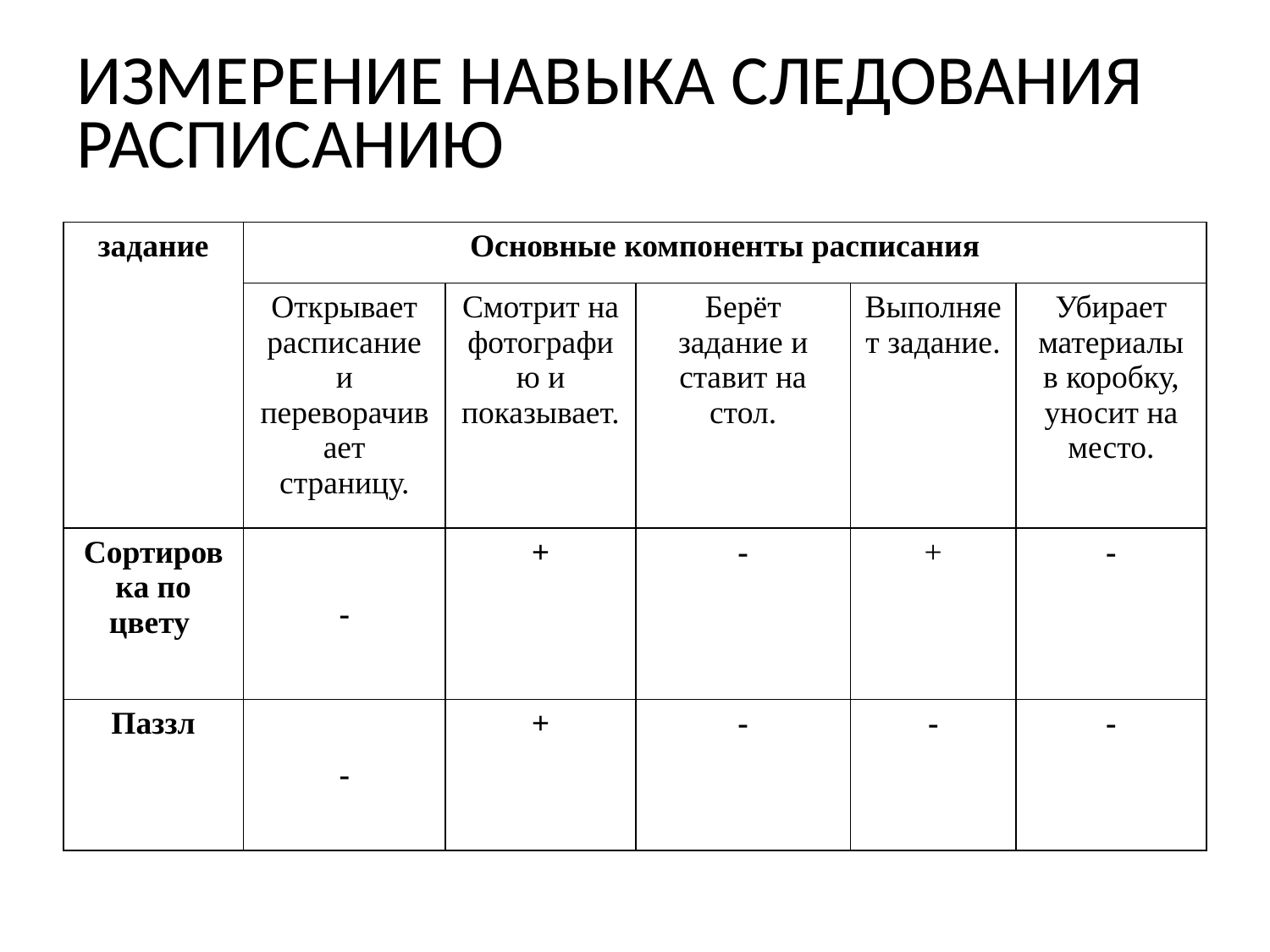

# ИЗМЕРЕНИЕ НАВЫКА СЛЕДОВАНИЯ РАСПИСАНИЮ
| задание | Основные компоненты расписания |  |  |  |  |
| --- | --- | --- | --- | --- | --- |
|  | Открывает расписание и переворачивает страницу. | Смотрит на фотографию и показывает. | Берёт задание и ставит на стол. | Выполняет задание. | Убирает материалы в коробку, уносит на место. |
| Сортировка по цвету | - | + | - | + | - |
| Паззл | - | + | - | - | - |